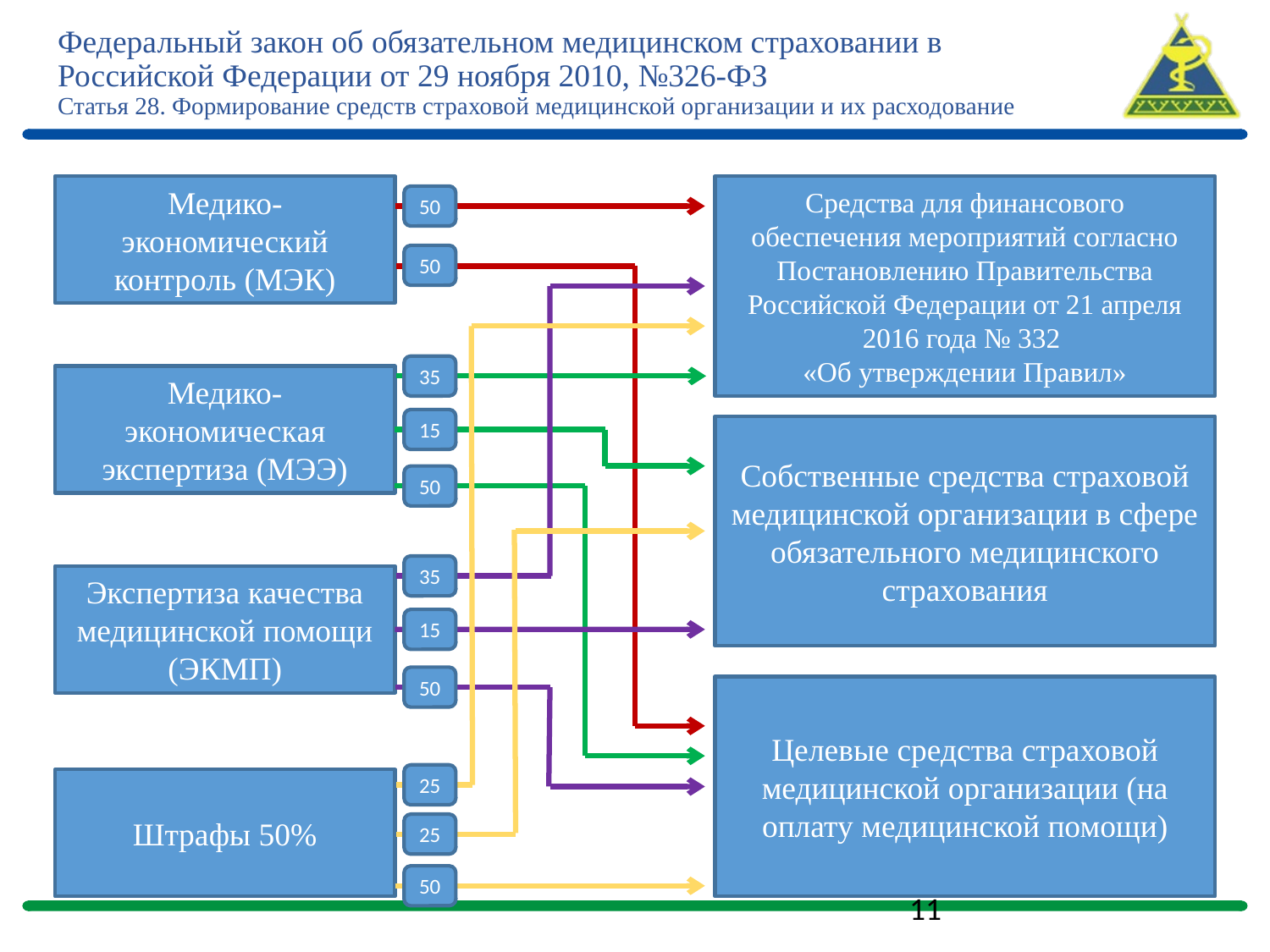

# Федеральный закон об обязательном медицинском страховании в Российской Федерации от 29 ноября 2010, №326-ФЗ Статья 28. Формирование средств страховой медицинской организации и их расходование

Медико-экономический контроль (МЭК)
Средства для финансового обеспечения мероприятий согласно Постановлению Правительства Российской Федерации от 21 апреля 2016 года № 332
«Об утверждении Правил»
50
50
35
Медико-экономическая экспертиза (МЭЭ)
15
Собственные средства страховой медицинской организации в сфере обязательного медицинского страхования
50
35
Экспертиза качества медицинской помощи (ЭКМП)
15
50
Целевые средства страховой медицинской организации (на оплату медицинской помощи)
25
Штрафы 50%
25
50
11